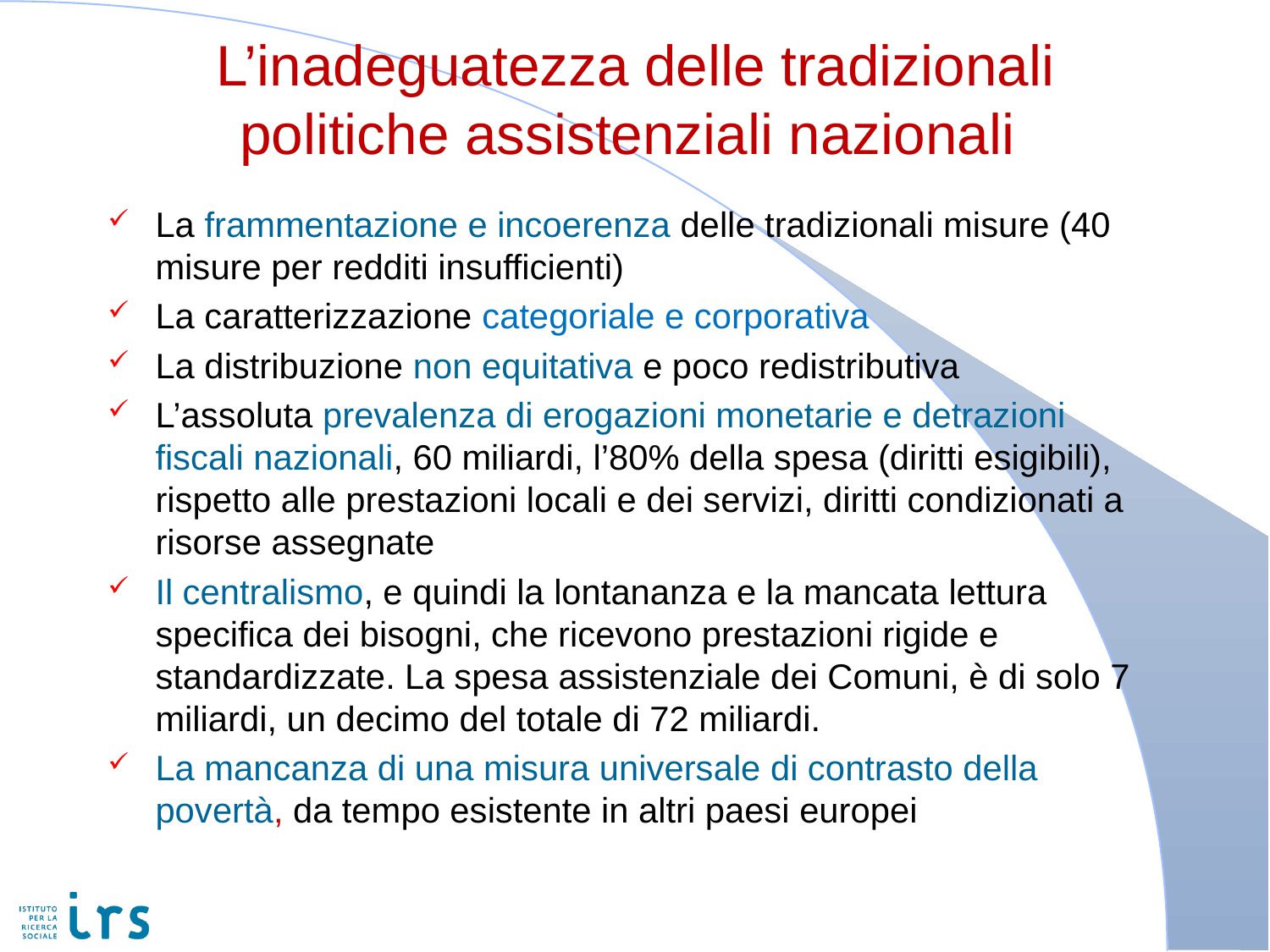

# L’inadeguatezza delle tradizionali politiche assistenziali nazionali
La frammentazione e incoerenza delle tradizionali misure (40 misure per redditi insufficienti)
La caratterizzazione categoriale e corporativa
La distribuzione non equitativa e poco redistributiva
L’assoluta prevalenza di erogazioni monetarie e detrazioni fiscali nazionali, 60 miliardi, l’80% della spesa (diritti esigibili), rispetto alle prestazioni locali e dei servizi, diritti condizionati a risorse assegnate
Il centralismo, e quindi la lontananza e la mancata lettura specifica dei bisogni, che ricevono prestazioni rigide e standardizzate. La spesa assistenziale dei Comuni, è di solo 7 miliardi, un decimo del totale di 72 miliardi.
La mancanza di una misura universale di contrasto della povertà, da tempo esistente in altri paesi europei